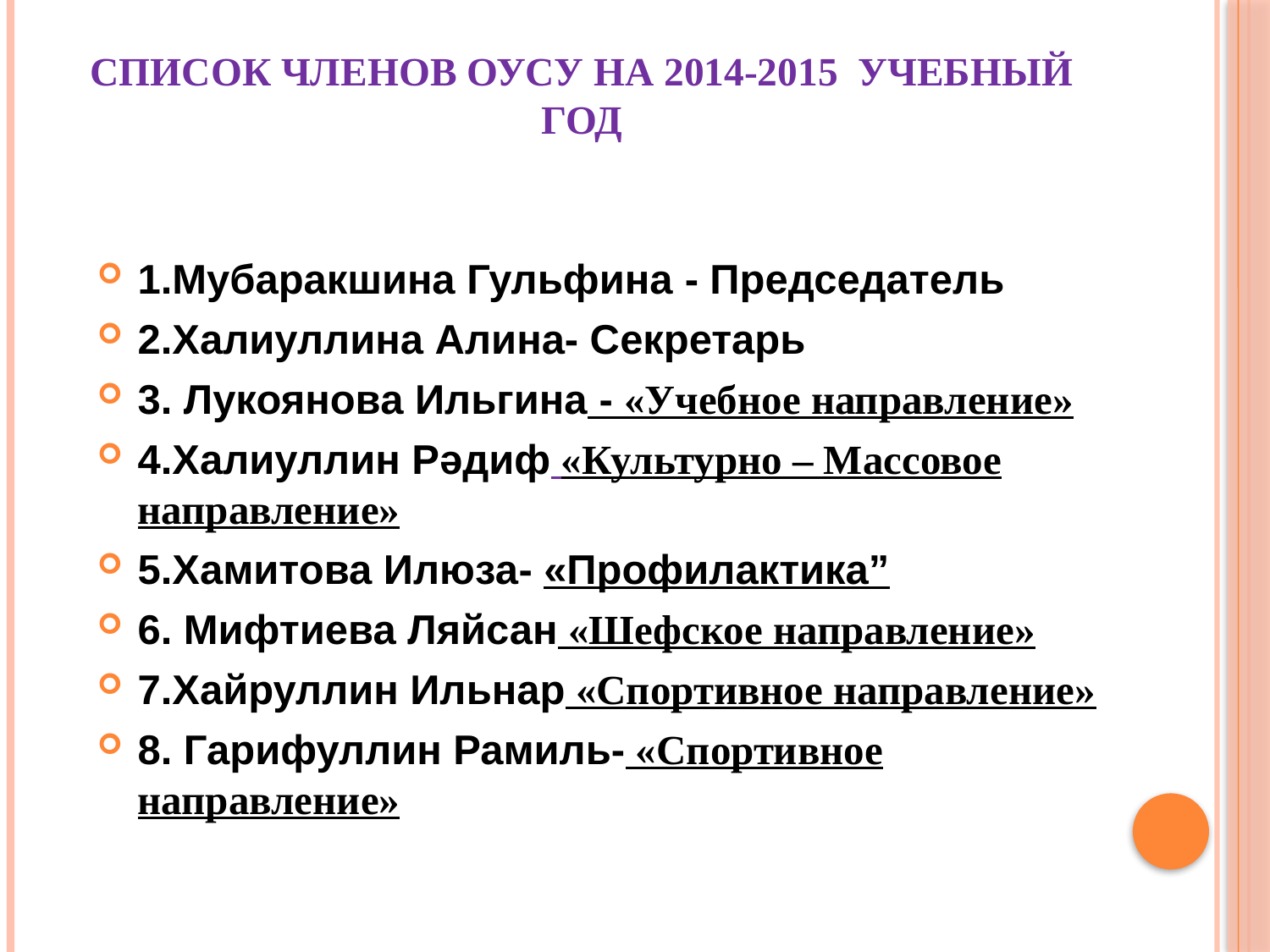

# Список членов ОУСУ на 2014-2015  учебный год

1.Мубаракшина Гульфина - Председатель
2.Халиуллина Алина- Секретарь
3. Лукоянова Ильгина - «Учебное направление»
4.Халиуллин Рәдиф «Культурно – Массовое направление»
5.Хамитова Илюза- «Профилактика”
6. Мифтиева Ляйсан «Шефское направление»
7.Хайруллин Ильнар «Спортивное направление»
8. Гарифуллин Рамиль- «Спортивное направление»